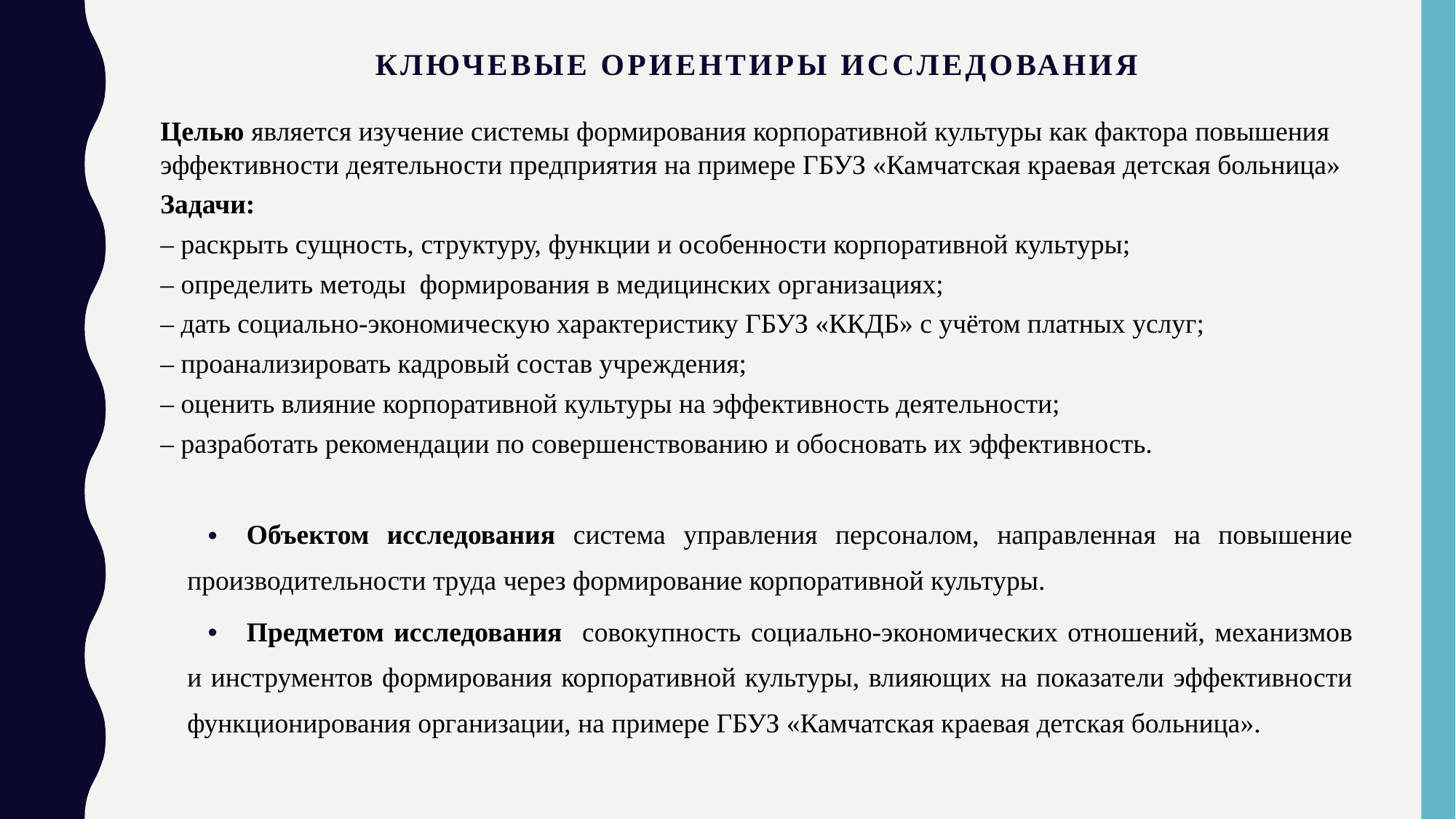

# Ключевые ориентиры исследования
Целью является изучение системы формирования корпоративной культуры как фактора повышения эффективности деятельности предприятия на примере ГБУЗ «Камчатская краевая детская больница»
Задачи:
– раскрыть сущность, структуру, функции и особенности корпоративной культуры;
– определить методы  формирования в медицинских организациях;
– дать социально-экономическую характеристику ГБУЗ «ККДБ» с учётом платных услуг;
– проанализировать кадровый состав учреждения;
– оценить влияние корпоративной культуры на эффективность деятельности;
– разработать рекомендации по совершенствованию и обосновать их эффективность.

Объектом исследования система управления персоналом, направленная на повышение производительности труда через формирование корпоративной культуры.
Предметом исследования  совокупность социально-экономических отношений, механизмов и инструментов формирования корпоративной культуры, влияющих на показатели эффективности функционирования организации, на примере ГБУЗ «Камчатская краевая детская больница».